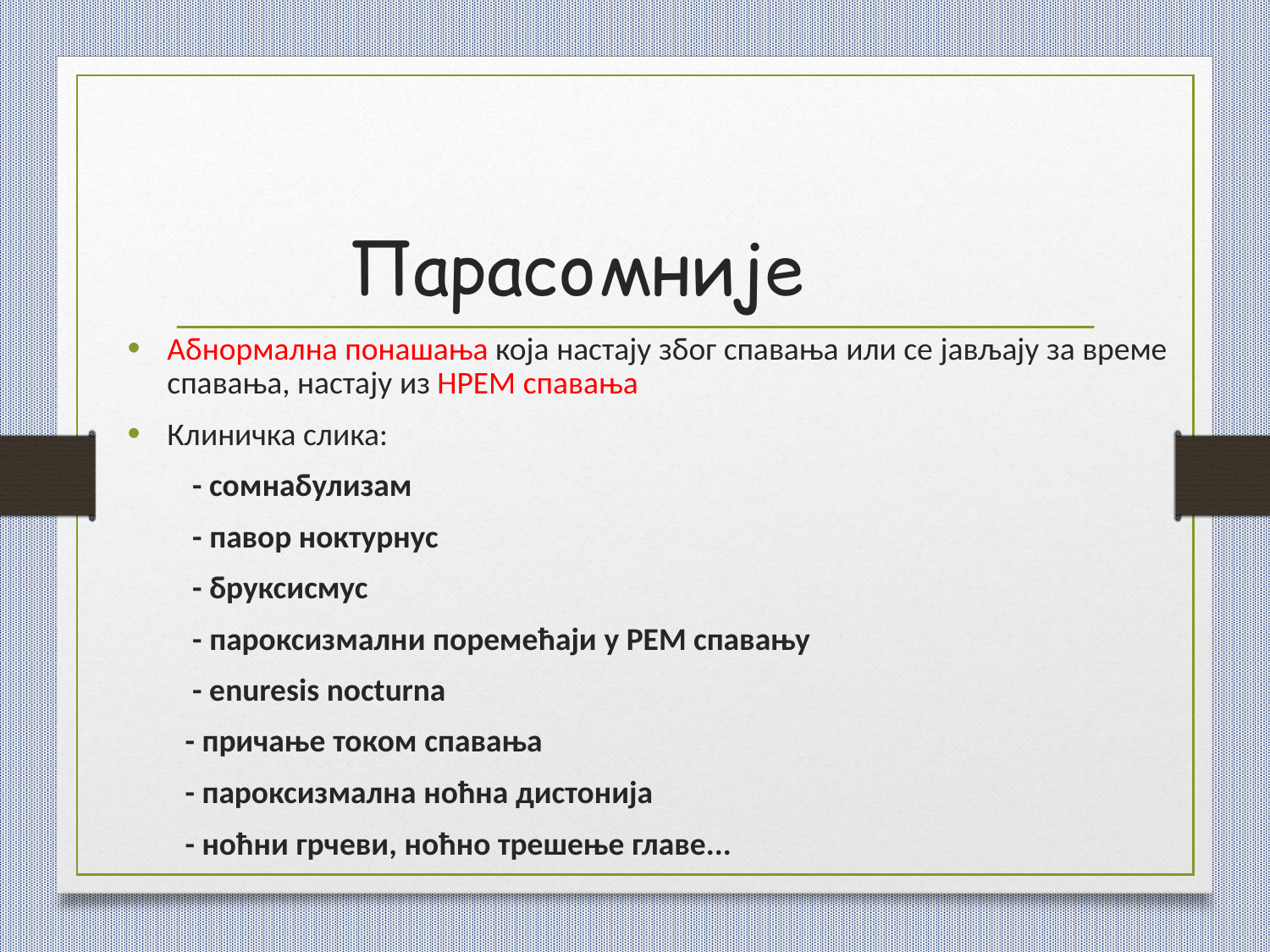

# Парасомније
Абнормална понашања која настају због спавања или се јављају за време спавања, настају из НРЕМ спавања
Клиничка слика:
         - сомнабулизам
         - павор ноктурнус
         - бруксисмус
         - пароксизмални поремећаји у РЕМ спавању
         - еnuresis nocturna
        - причање током спавања
        - пароксизмална ноћна дистонија
        - ноћни грчеви, ноћно трешење главе...